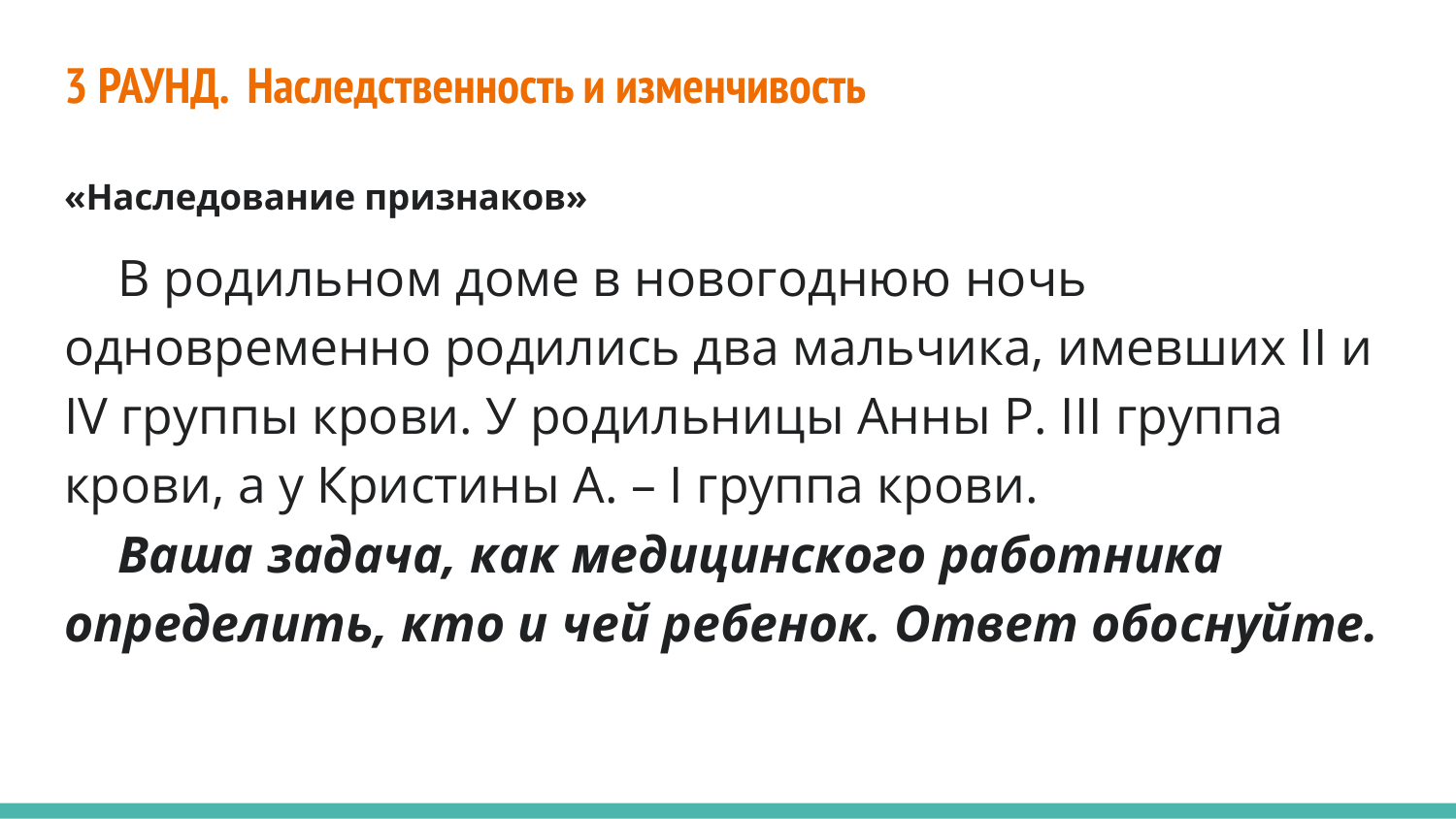

# 3 РАУНД.  Наследственность и изменчивость
«Наследование признаков»
В родильном доме в новогоднюю ночь одновременно родились два мальчика, имевших II и IV группы крови. У родильницы Анны Р. III группа крови, а у Кристины А. – I группа крови.
Ваша задача, как медицинского работника определить, кто и чей ребенок. Ответ обоснуйте.